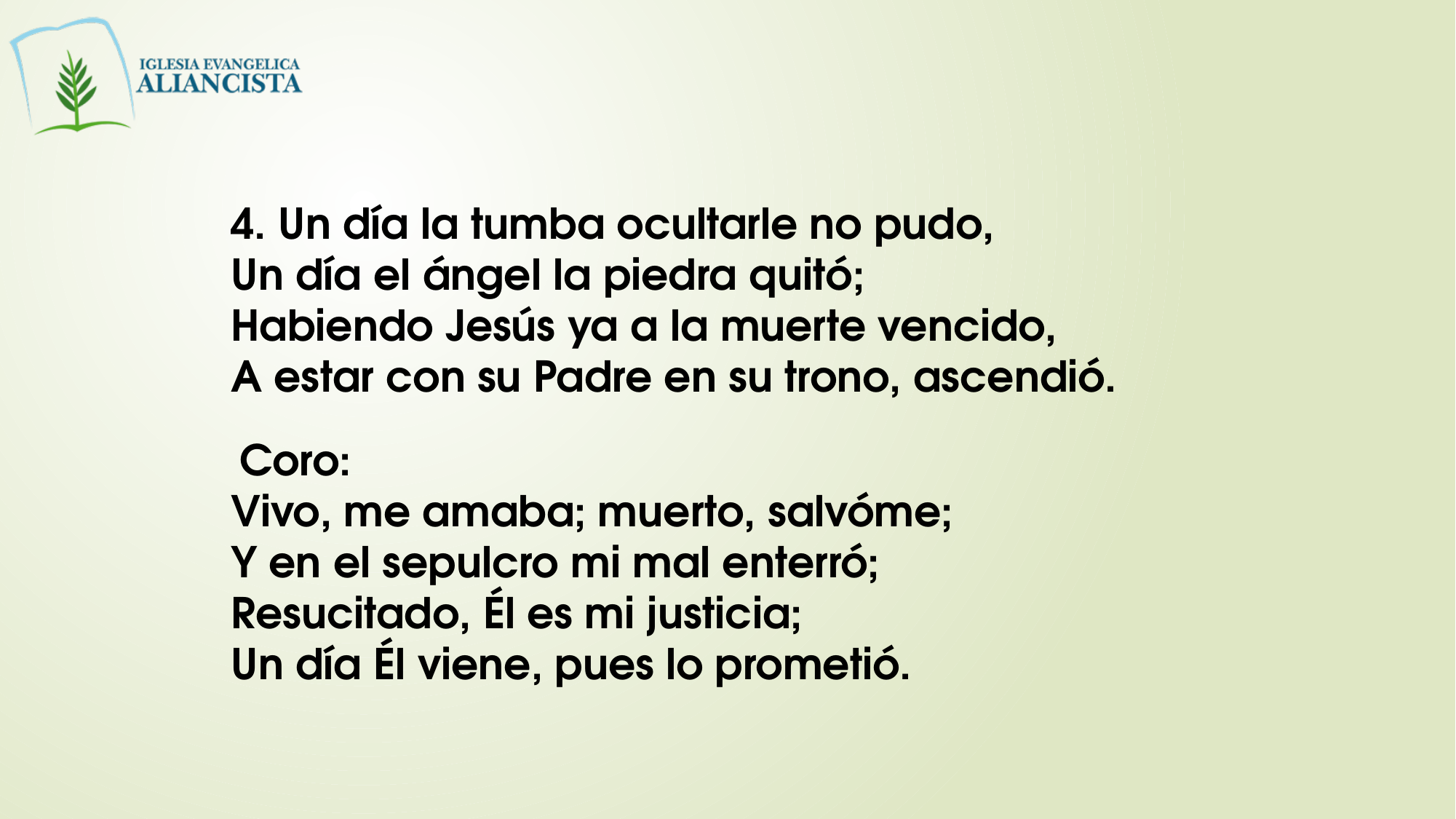

4. Un día la tumba ocultarle no pudo,
Un día el ángel la piedra quitó;
Habiendo Jesús ya a la muerte vencido,
A estar con su Padre en su trono, ascendió.

 Coro:
Vivo, me amaba; muerto, salvóme;
Y en el sepulcro mi mal enterró;
Resucitado, Él es mi justicia;
Un día Él viene, pues lo prometió.